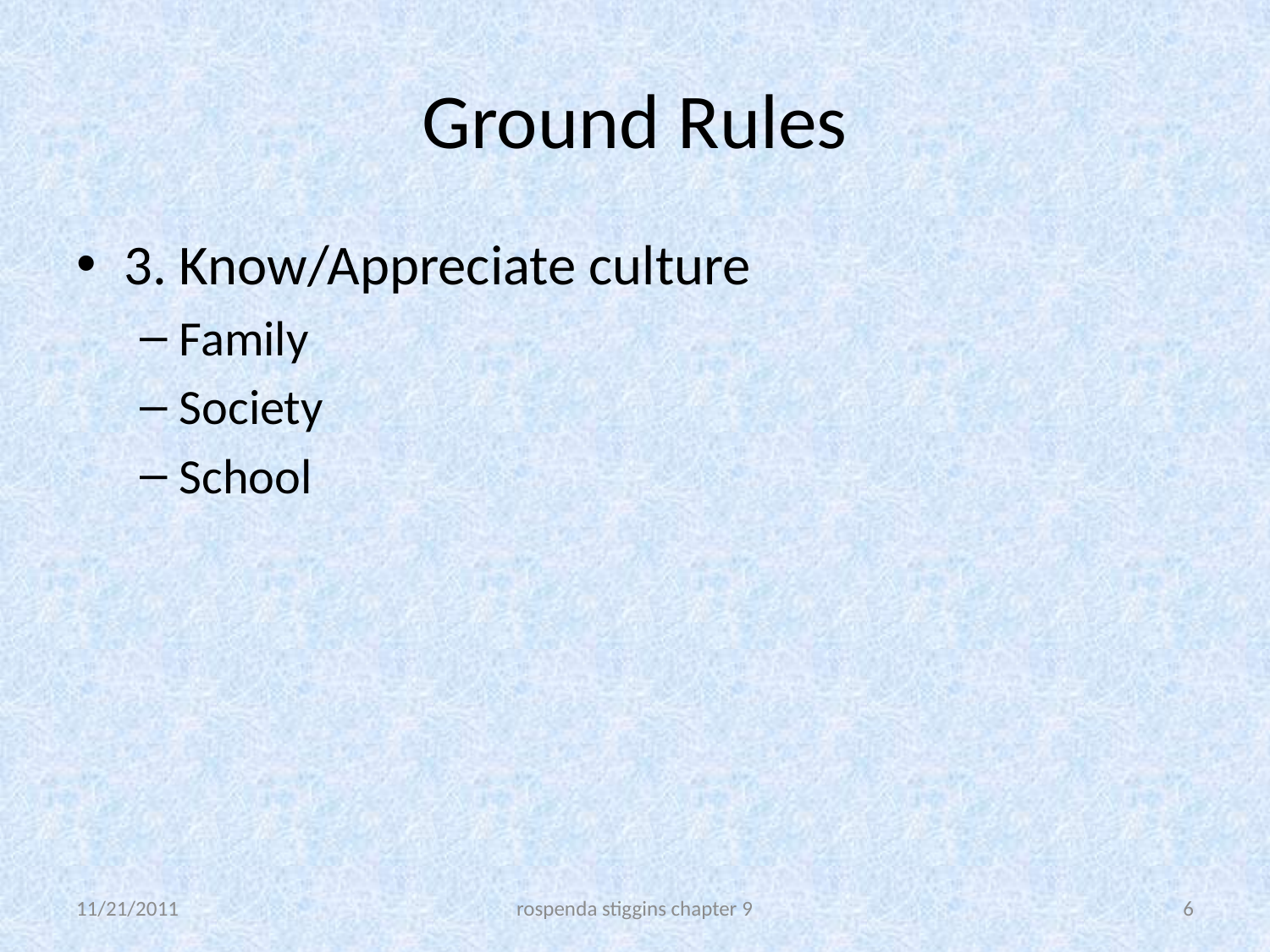

# Ground Rules
3. Know/Appreciate culture
Family
Society
School

11/21/2011
rospenda stiggins chapter 9
6